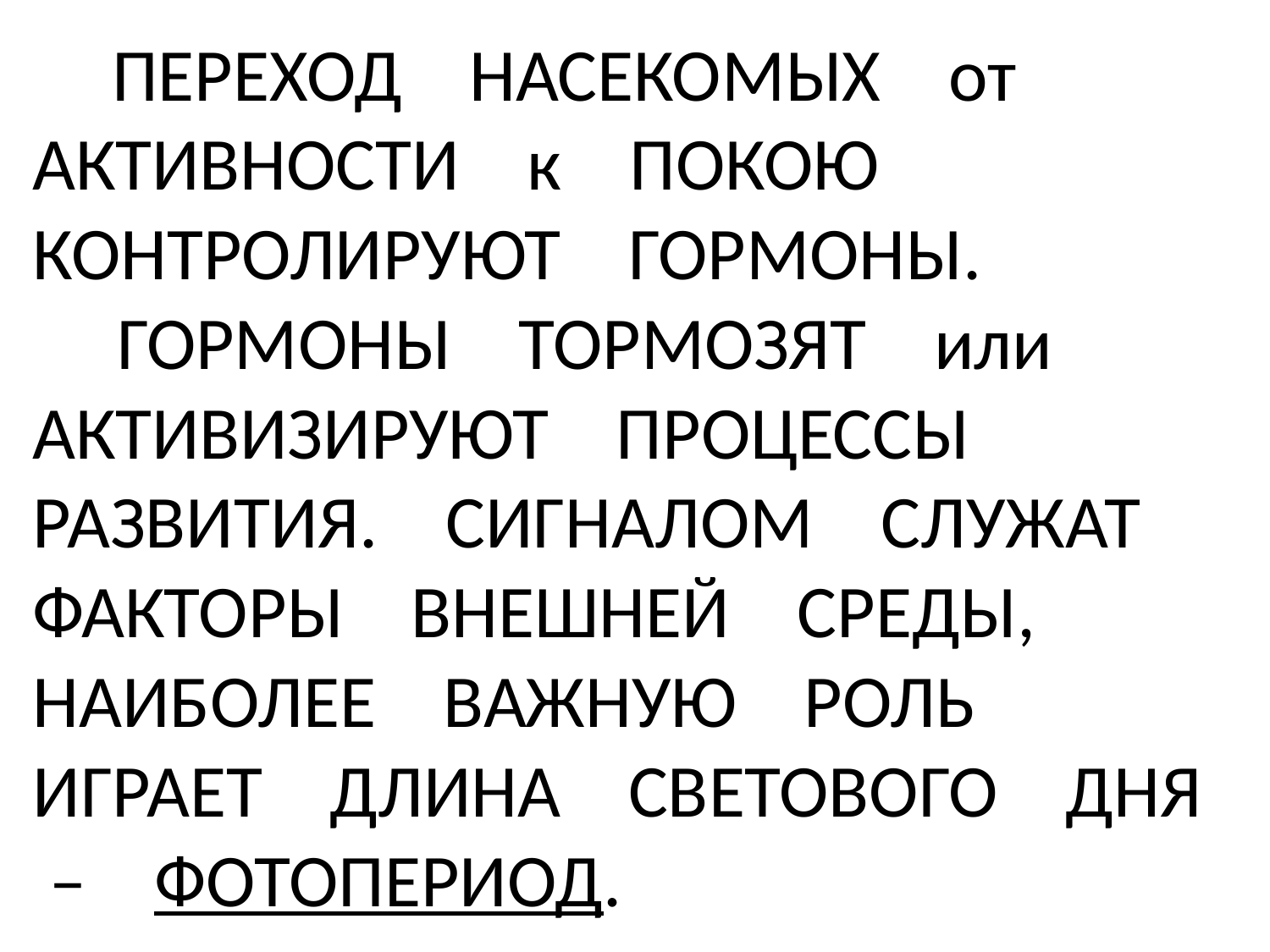

# ПЕРЕХОД    НАСЕКОМЫХ    от АКТИВНОСТИ    к    ПОКОЮ КОНТРОЛИРУЮТ    ГОРМОНЫ. ГОРМОНЫ    ТОРМОЗЯТ    или АКТИВИЗИРУЮТ    ПРОЦЕССЫ РАЗВИТИЯ.    СИГНАЛОМ    СЛУЖАТ ФАКТОРЫ    ВНЕШНЕЙ    СРЕДЫ, НАИБОЛЕЕ    ВАЖНУЮ    РОЛЬ    ИГРАЕТ    ДЛИНА    СВЕТОВОГО    ДНЯ   –    ФОТОПЕРИОД.